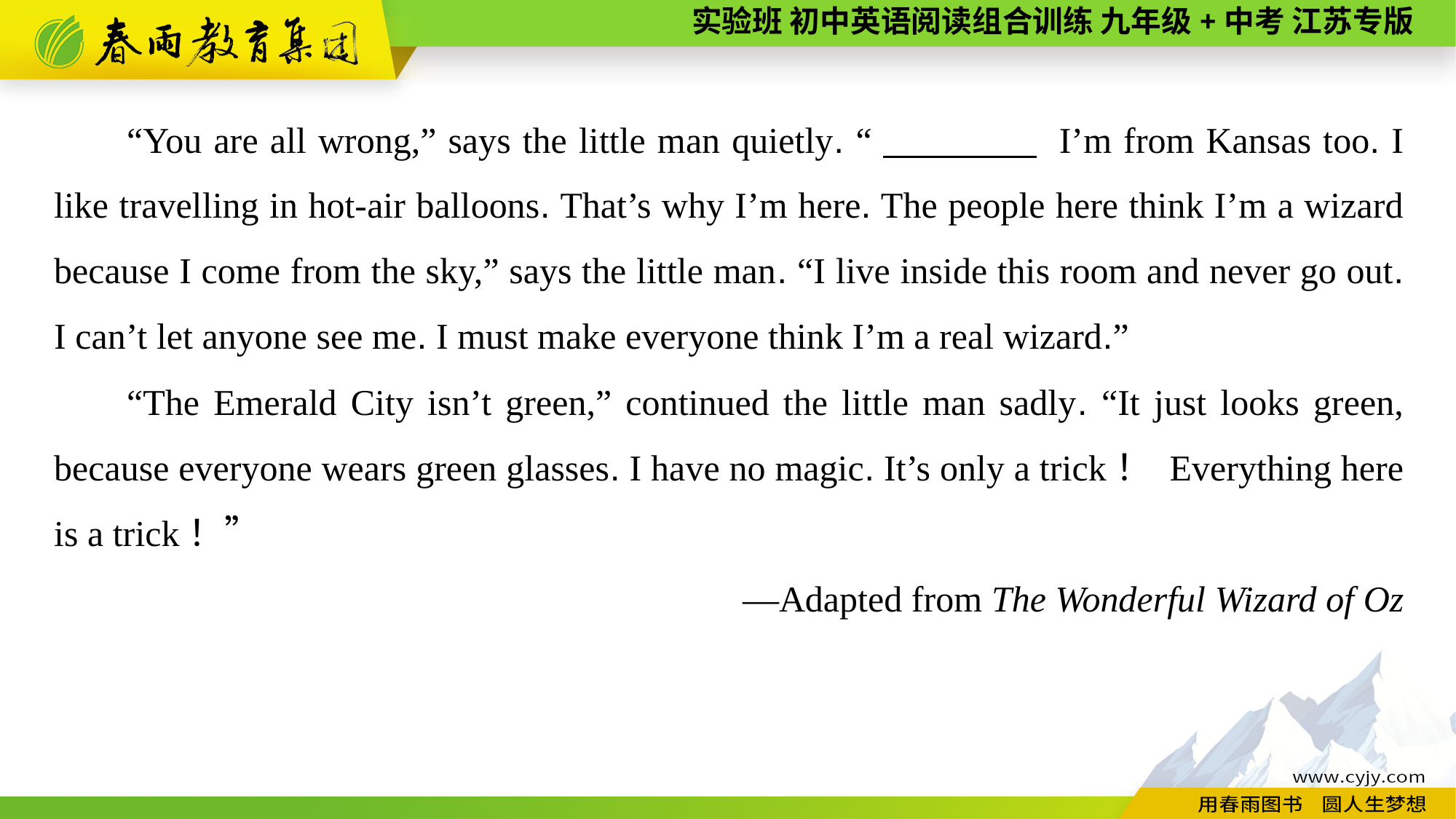

“You are all wrong,” says the little man quietly. “　　　　 I’m from Kansas too. I like travelling in hot-air balloons. That’s why I’m here. The people here think I’m a wizard because I come from the sky,” says the little man. “I live inside this room and never go out. I can’t let anyone see me. I must make everyone think I’m a real wizard.”
“The Emerald City isn’t green,” continued the little man sadly. “It just looks green, because everyone wears green glasses. I have no magic. It’s only a trick！ Everything here is a trick！”
—Adapted from The Wonderful Wizard of Oz